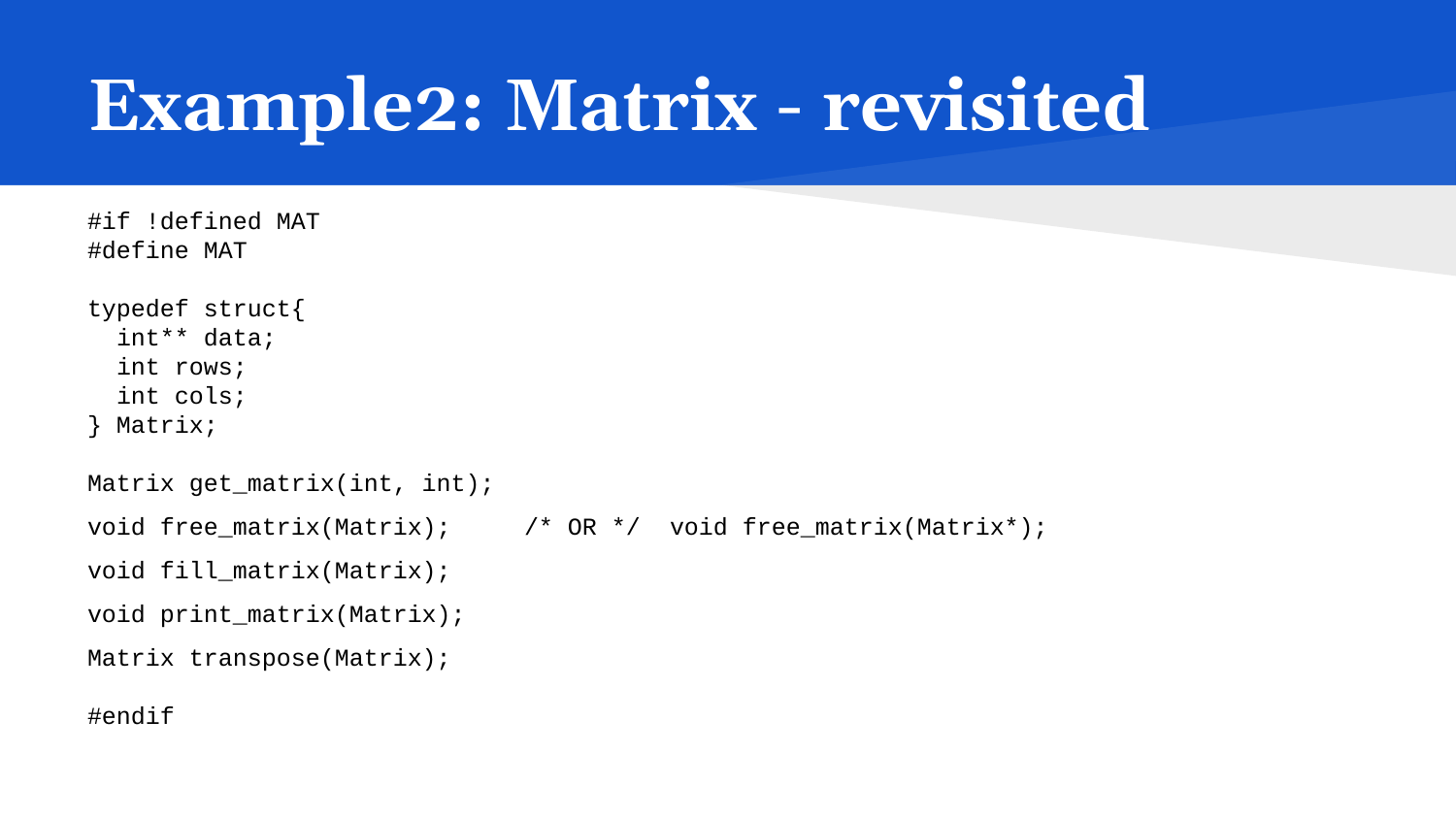

# Example2: Matrix - revisited
#if !defined MAT
#define MAT

typedef struct{
  int** data;
  int rows;
  int cols;
} Matrix;

Matrix get_matrix(int, int);

void free_matrix(Matrix);	/* OR */ 	void free_matrix(Matrix*);

void fill_matrix(Matrix);

void print_matrix(Matrix);

Matrix transpose(Matrix);

#endif